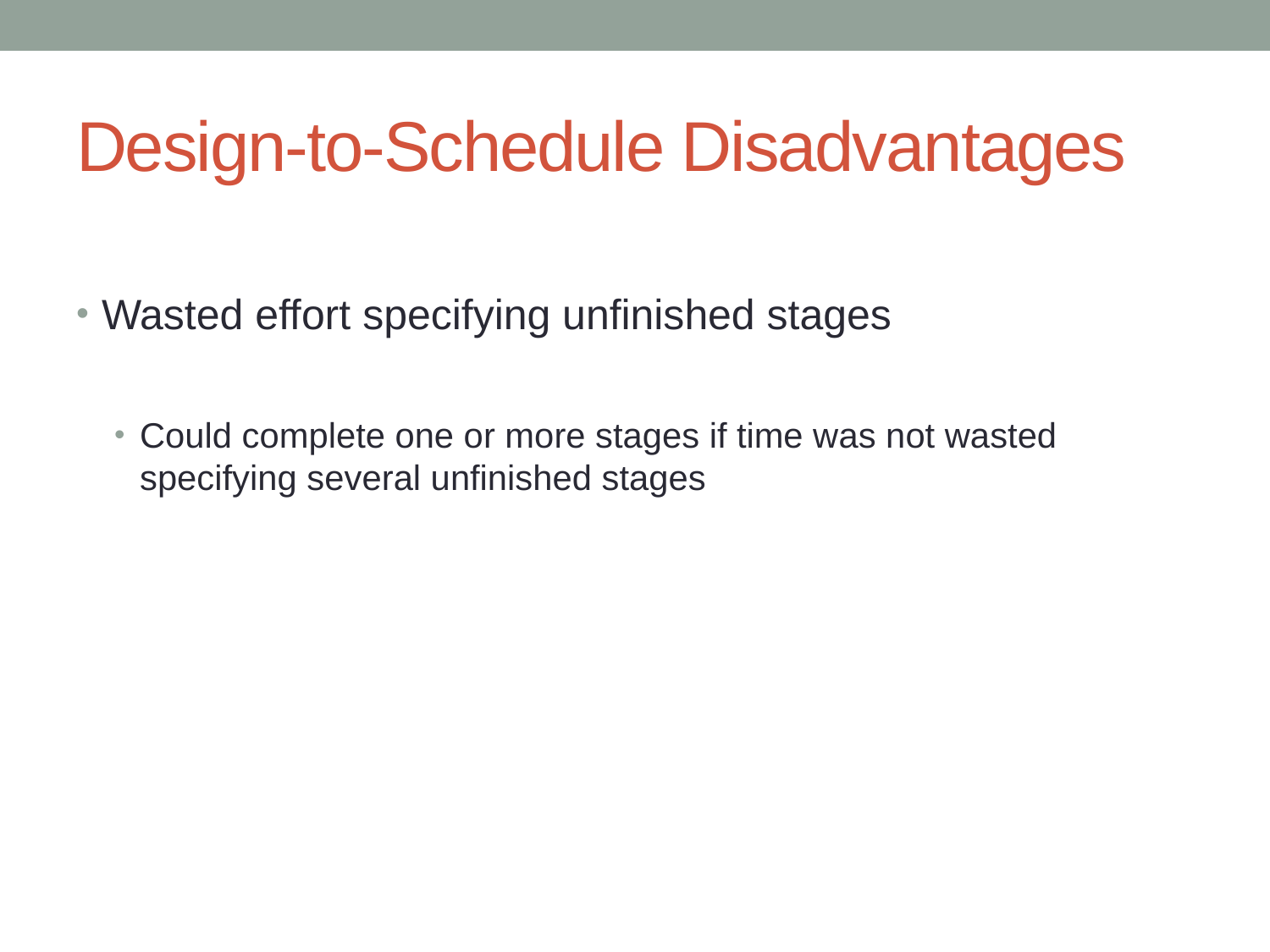

# Design-to-Schedule Disadvantages

Wasted effort specifying unfinished stages

Could complete one or more stages if time was not wasted specifying several unfinished stages